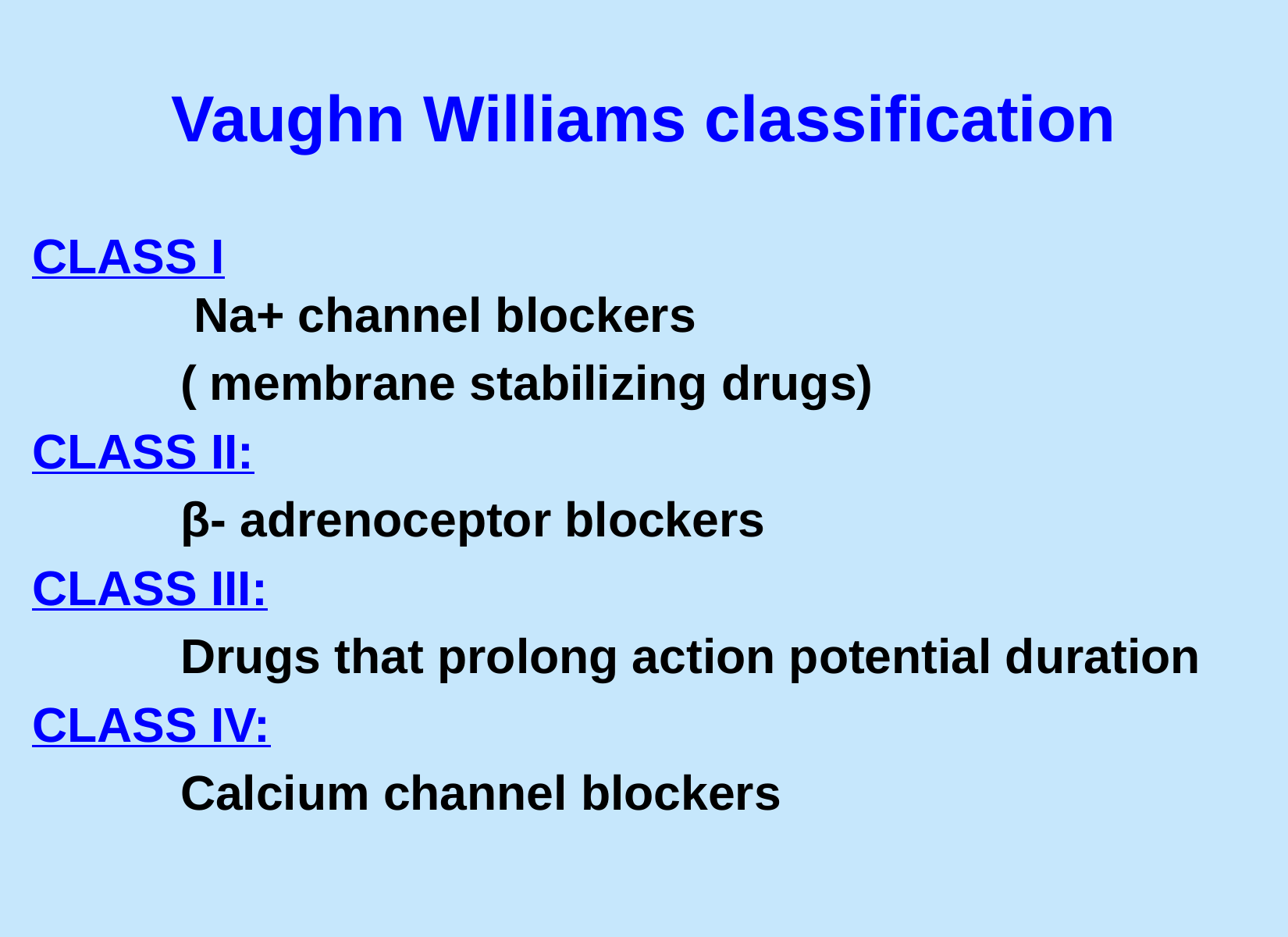

# Vaughn Williams classification
CLASS I
            Na+ channel blockers
           ( membrane stabilizing drugs)
CLASS II:
           β- adrenoceptor blockers
CLASS III:
           Drugs that prolong action potential duration
CLASS IV:
           Calcium channel blockers